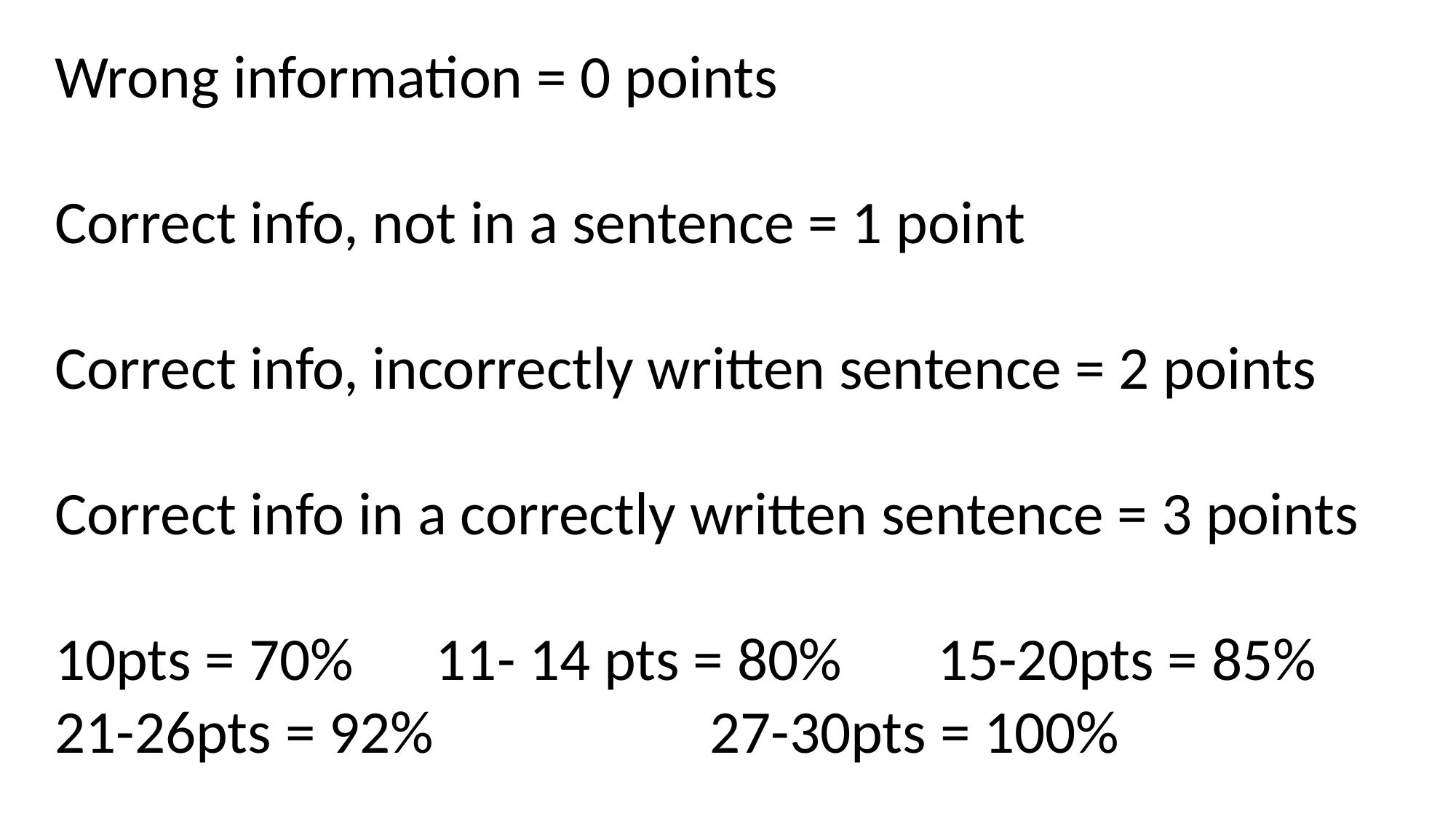

Wrong information = 0 points

Correct info, not in a sentence = 1 point

Correct info, incorrectly written sentence = 2 points

Correct info in a correctly written sentence = 3 points

10pts = 70%      11- 14 pts = 80%       15-20pts = 85%
21-26pts = 92%			27-30pts = 100%